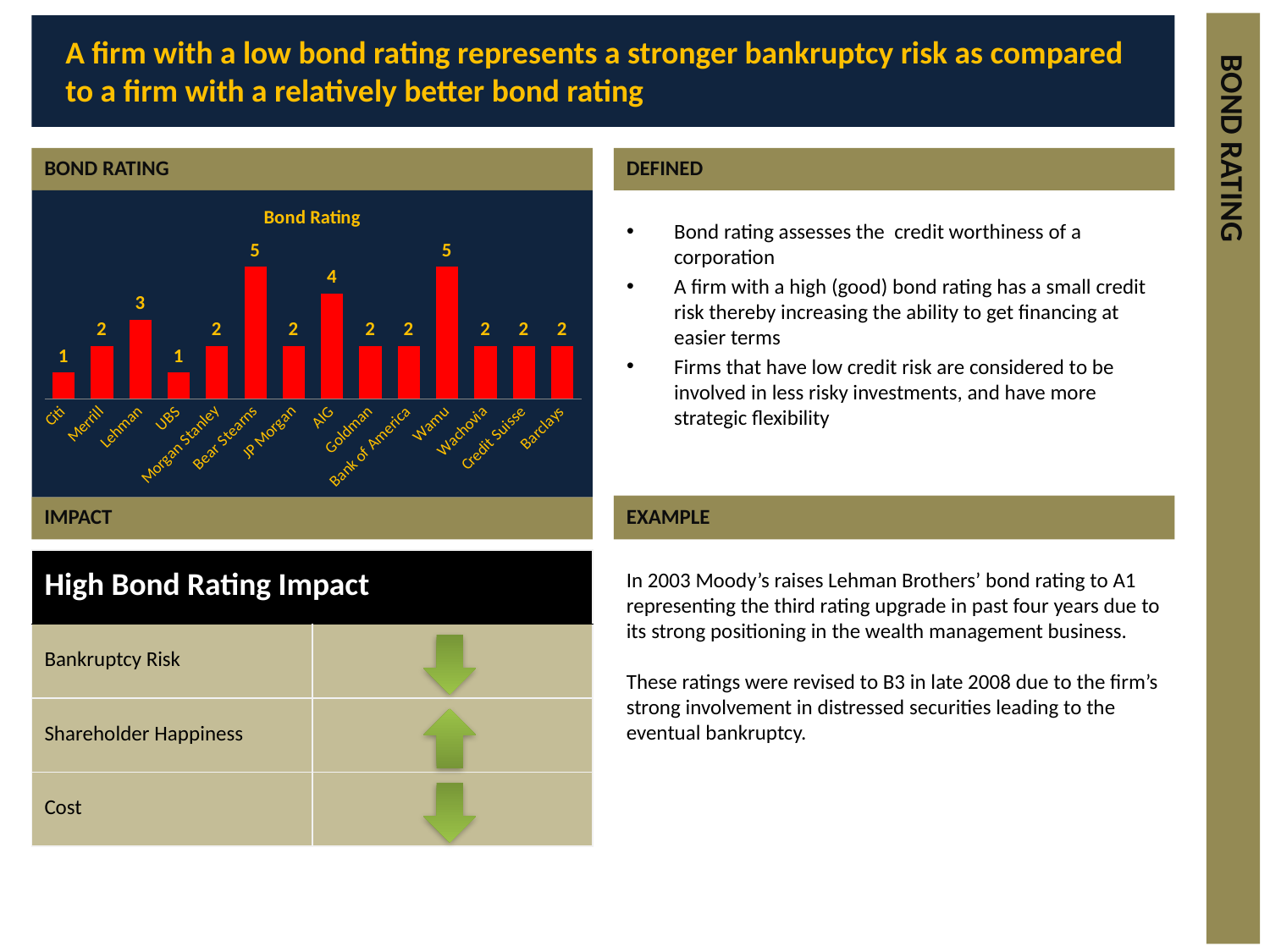

A firm with a low bond rating represents a stronger bankruptcy risk as compared to a firm with a relatively better bond rating
BOND RATING
DEFINED

### Chart:

| Category | Bond Rating |
|---|---|
| Citi | 1.0 |
| Merrill | 2.0 |
| Lehman | 3.0 |
| UBS | 1.0 |
| Morgan Stanley | 2.0 |
| Bear Stearns | 5.0 |
| JP Morgan | 2.0 |
| AIG | 4.0 |
| Goldman | 2.0 |
| Bank of America | 2.0 |
| Wamu | 5.0 |
| Wachovia | 2.0 |
| Credit Suisse | 2.0 |
| Barclays | 2.0 |
Bond rating assesses the  credit worthiness of a corporation
A firm with a high (good) bond rating has a small credit risk thereby increasing the ability to get financing at easier terms
Firms that have low credit risk are considered to be involved in less risky investments, and have more strategic flexibility
BOND RATING
IMPACT
EXAMPLE
| High Bond Rating Impact |  |
| --- | --- |
| Bankruptcy Risk |  |
| Shareholder Happiness |  |
| Cost |  |
In 2003 Moody’s raises Lehman Brothers’ bond rating to A1 representing the third rating upgrade in past four years due to its strong positioning in the wealth management business.

These ratings were revised to B3 in late 2008 due to the firm’s strong involvement in distressed securities leading to the eventual bankruptcy.